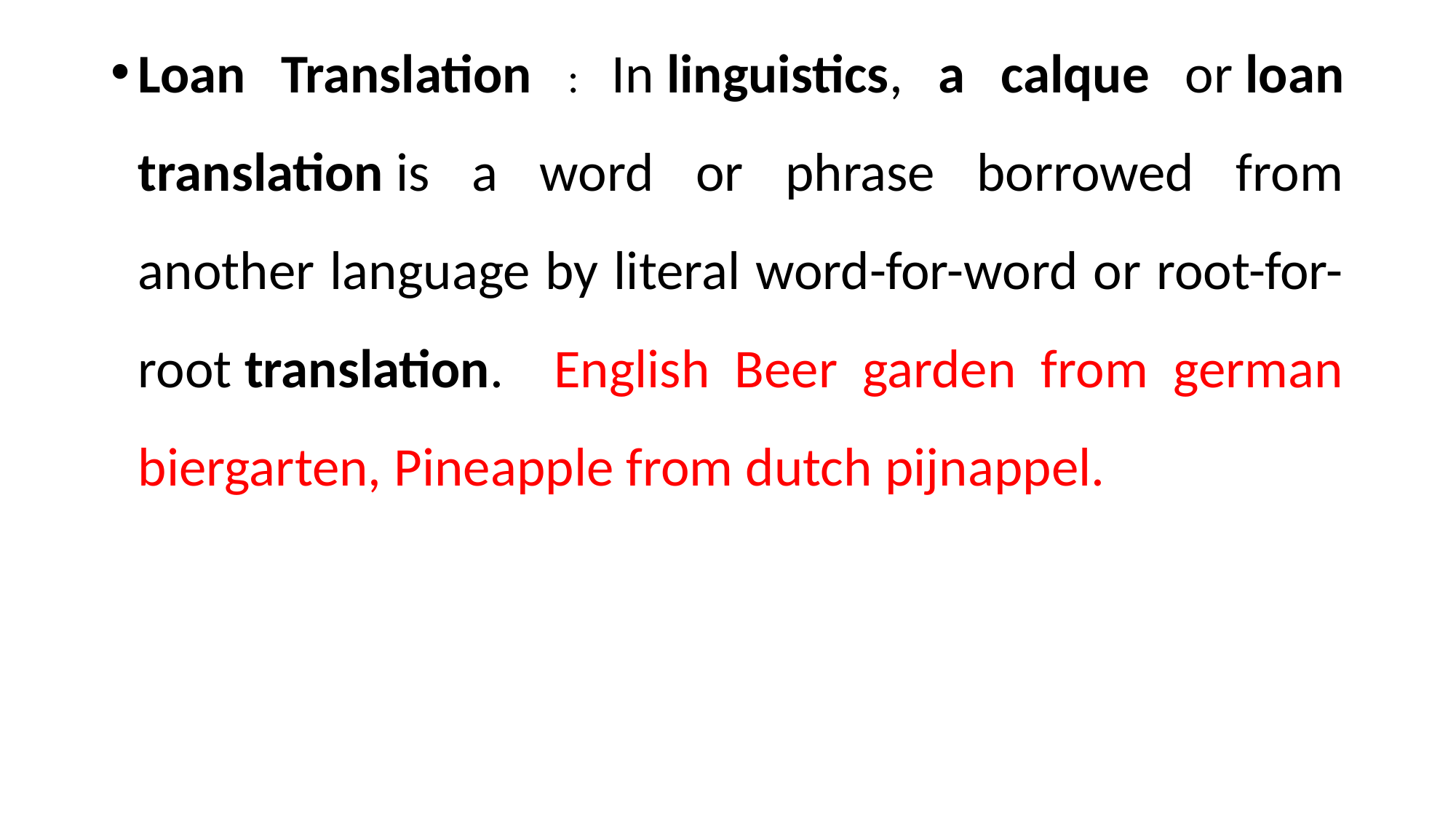

Loan Translation : In linguistics, a calque or loan translation is a word or phrase borrowed from another language by literal word-for-word or root-for-root translation.  English Beer garden from german biergarten, Pineapple from dutch pijnappel.